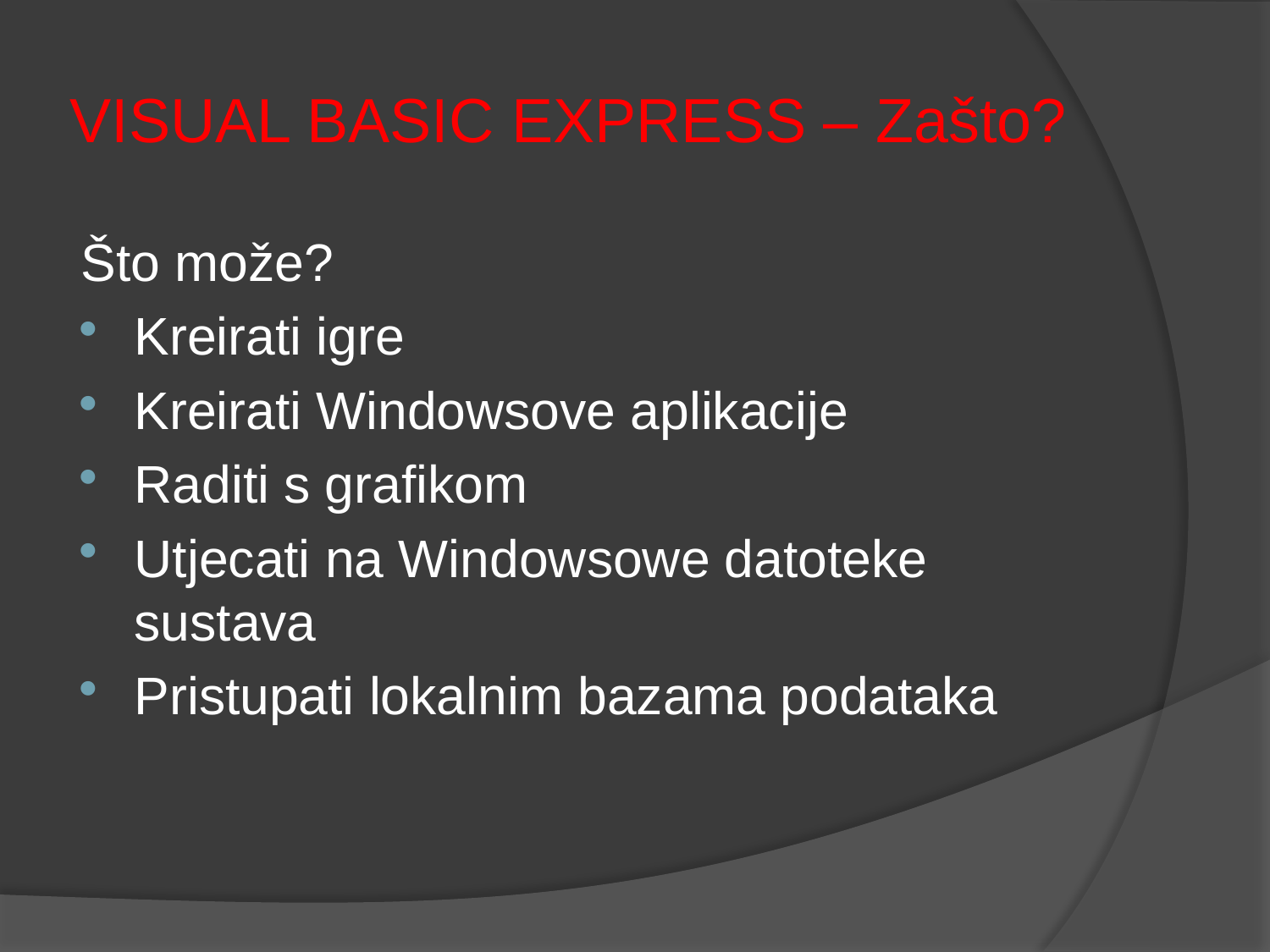

# VISUAL BASIC EXPRESS – Zašto?
Što može?
Kreirati igre
Kreirati Windowsove aplikacije
Raditi s grafikom
Utjecati na Windowsowe datoteke sustava
Pristupati lokalnim bazama podataka